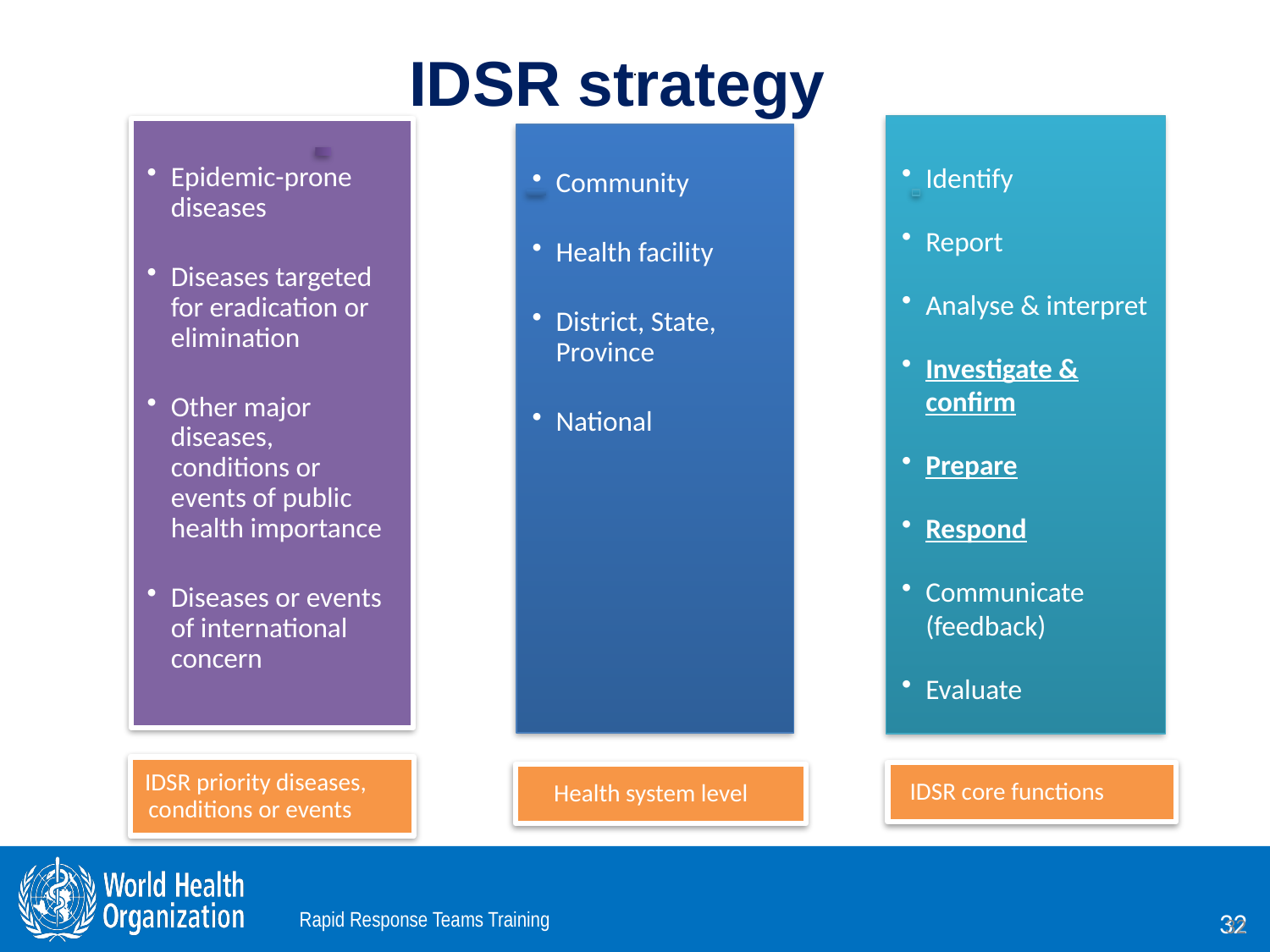

IDSR strategy

  IDSR priority diseases, conditions or events
Epidemic-prone diseases

Diseases targeted for eradication or elimination

Other major diseases, conditions or events of public health importance

Diseases or events of international concern
       Health system level
Community

Health facility

District, State, Province

National

    IDSR core functions
Identify

Report

Analyse & interpret

Investigate & confirm

Prepare

Respond

Communicate (feedback)

Evaluate
32